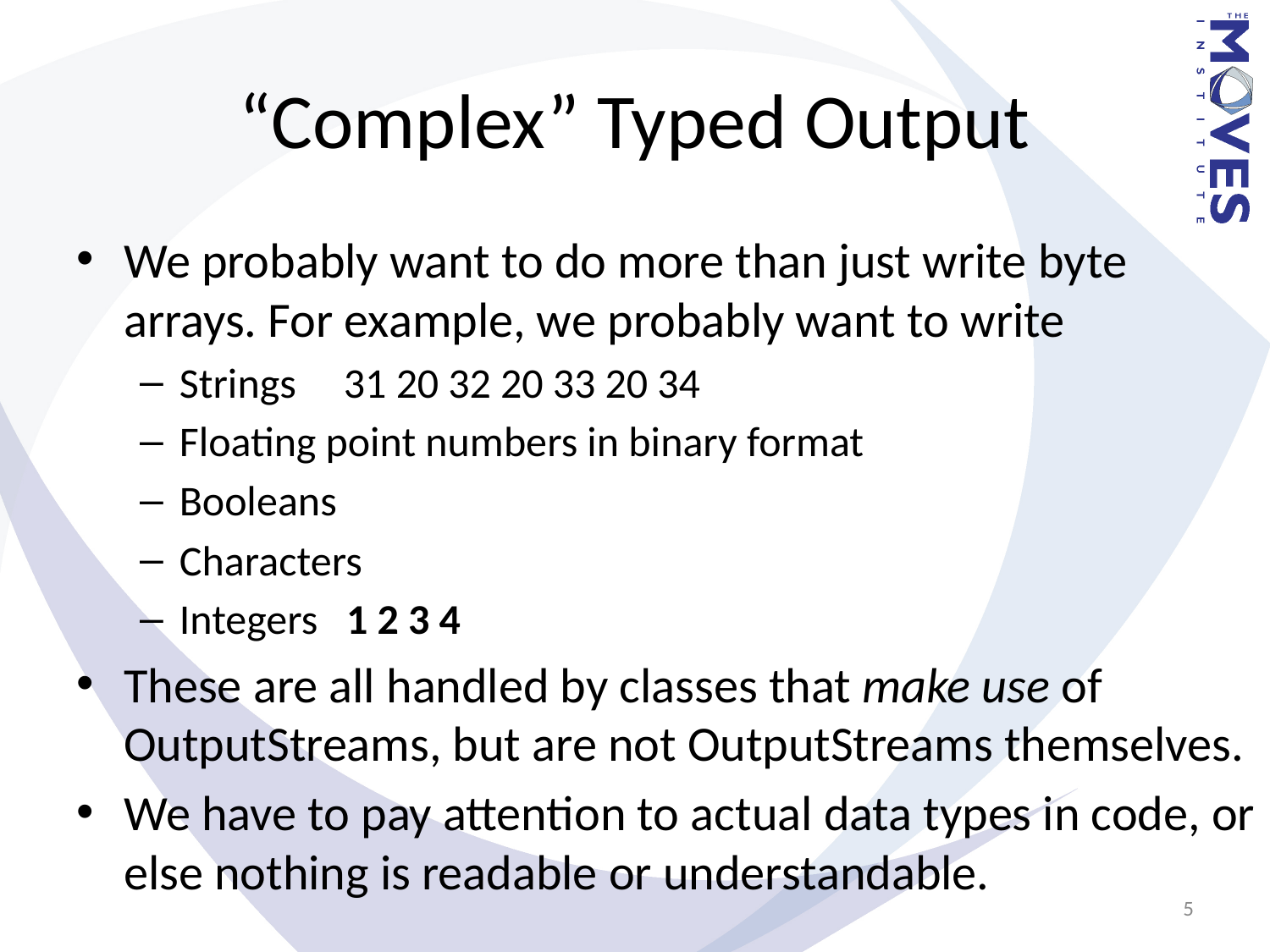

# “Complex” Typed Output
We probably want to do more than just write byte arrays. For example, we probably want to write
Strings     31 20 32 20 33 20 34
Floating point numbers in binary format
Booleans
Characters
Integers   1 2 3 4
These are all handled by classes that make use of OutputStreams, but are not OutputStreams themselves.
We have to pay attention to actual data types in code, or else nothing is readable or understandable.
5